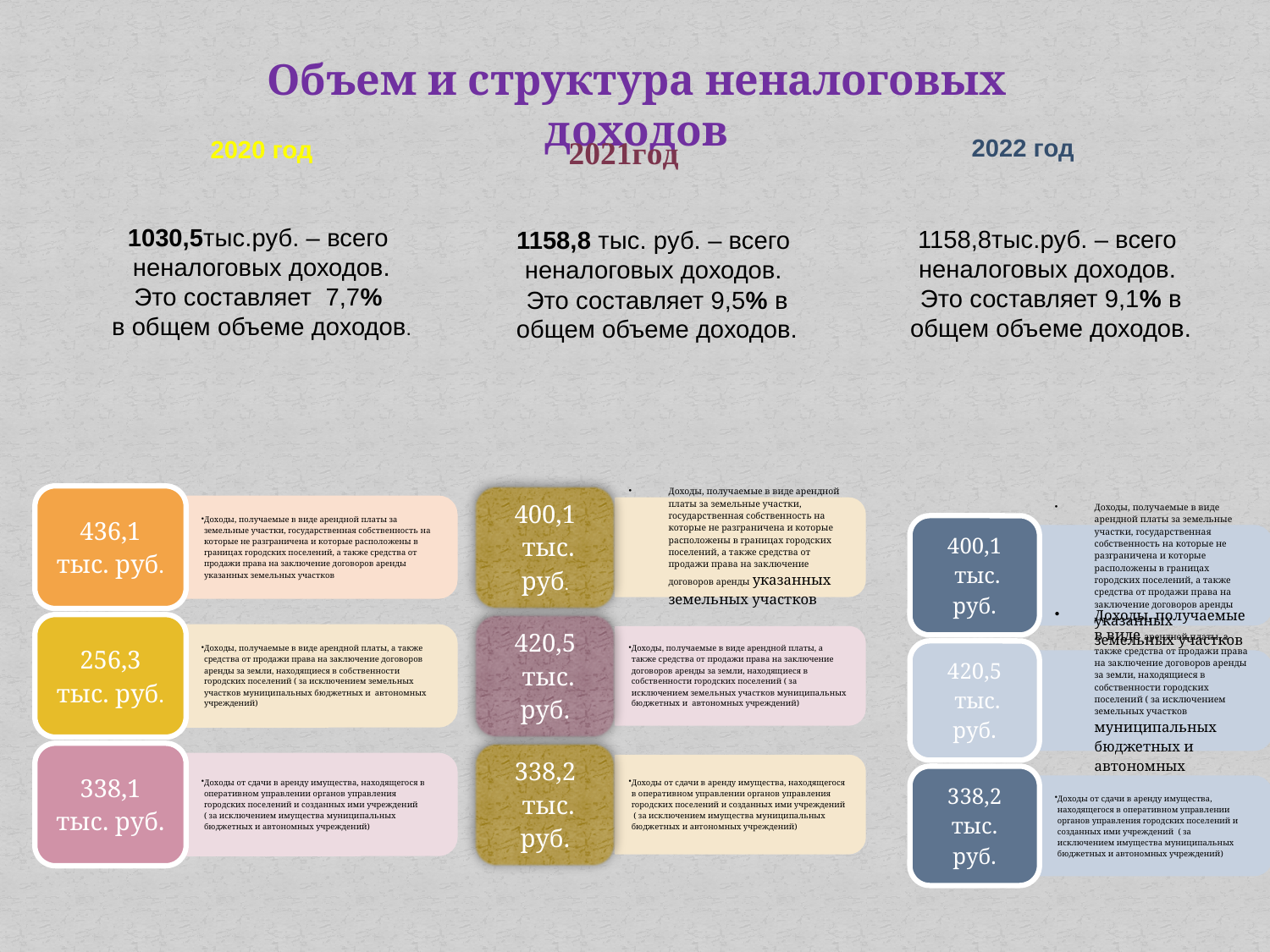

Объем и структура неналоговых доходов

### Chart

| Category |
|---|

### Chart

| Category |
|---|
2022 год
2020 год

### Chart

| Category |
|---|
1030,5тыс.руб. – всего
неналоговых доходов.
Это составляет  7,7%
в общем объеме доходов.
1158,8тыс.руб. – всего
неналоговых доходов.
Это составляет 9,1% в общем объеме доходов.
1158,8 тыс. руб. – всего
неналоговых доходов.
Это составляет 9,5% в общем объеме доходов.
436,1
тыс. руб.
Доходы, получаемые в виде арендной платы за земельные участки, государственная собственность на которые не разграничена и которые расположены в границах городских поселений, а также средства от продажи права на заключение договоров аренды указанных земельных участков
256,3
тыс. руб.
Доходы, получаемые в виде арендной платы, а также средства от продажи права на заключение договоров аренды за земли, находящиеся в собственности городских поселений ( за исключением земельных участков муниципальных бюджетных и  автономных учреждений)
338,1
тыс. руб.
Доходы от сдачи в аренду имущества, находящегося в оперативном управлении органов управления городских поселений и созданных ими учреждений  ( за исключением имущества муниципальных  бюджетных и автономных учреждений)
400,1
 тыс. руб.
Доходы, получаемые в виде арендной платы за земельные участки, государственная собственность на которые не разграничена и которые расположены в границах городских поселений, а также средства от продажи права на заключение договоров аренды указанных земельных участков
Доходы, получаемые в виде арендной платы, а также средства от продажи права на заключение договоров аренды за земли, находящиеся в собственности городских поселений ( за исключением земельных участков муниципальных бюджетных и  автономных учреждений)
338,2
 тыс. руб.
420,5
 тыс. руб.
Доходы от сдачи в аренду имущества, находящегося в оперативном управлении органов управления городских поселений и созданных ими учреждений  ( за исключением имущества муниципальных  бюджетных и автономных учреждений)
400,1
 тыс. руб.
Доходы, получаемые в виде арендной платы за земельные участки, государственная собственность на которые не разграничена и которые расположены в границах городских поселений, а также средства от продажи права на заключение договоров аренды указанных земельных участков
420,5
 тыс. руб.
Доходы, получаемые в виде арендной платы, а также средства от продажи права на заключение договоров аренды за земли, находящиеся в собственности городских поселений ( за исключением земельных участков муниципальных бюджетных и  автономных учреждений)
338,2
тыс. руб.
Доходы от сдачи в аренду имущества, находящегося в оперативном управлении органов управления городских поселений и созданных ими учреждений  ( за исключением имущества муниципальных  бюджетных и автономных учреждений)